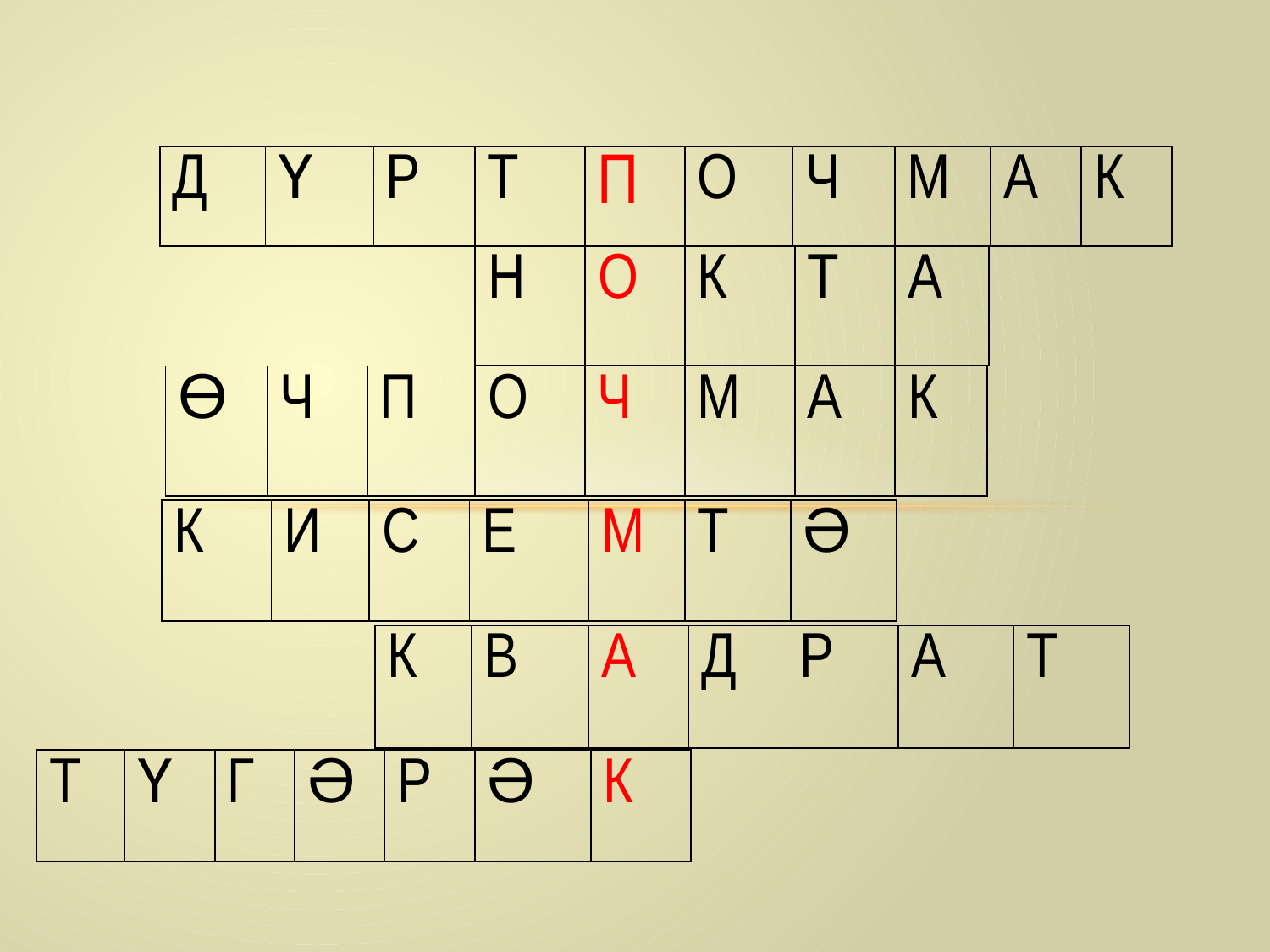

| Д | Ү | Р | Т | П | О | Ч | М | А | К |
| --- | --- | --- | --- | --- | --- | --- | --- | --- | --- |
| Н | О | К | Т | А |
| --- | --- | --- | --- | --- |
| Ө | Ч | П | О | Ч | М | А | К |
| --- | --- | --- | --- | --- | --- | --- | --- |
| К | И | С | Е | М | Т | Ә |
| --- | --- | --- | --- | --- | --- | --- |
| К | В | А | Д | Р | А | Т |
| --- | --- | --- | --- | --- | --- | --- |
| Т | Ү | Г | Ә | Р | Ә | К |
| --- | --- | --- | --- | --- | --- | --- |